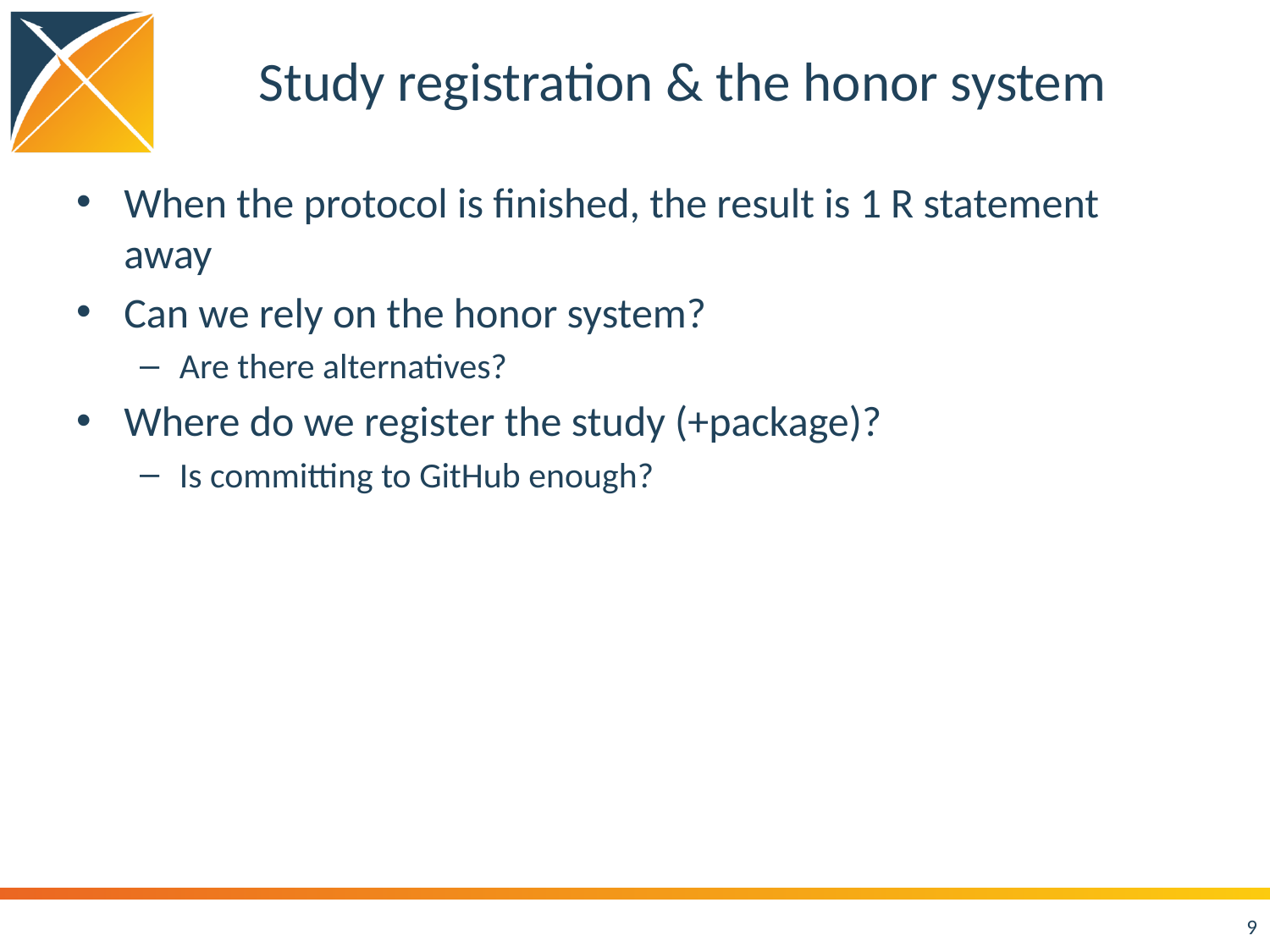

# Study registration & the honor system
When the protocol is finished, the result is 1 R statement away
Can we rely on the honor system?
Are there alternatives?
Where do we register the study (+package)?
Is committing to GitHub enough?

9